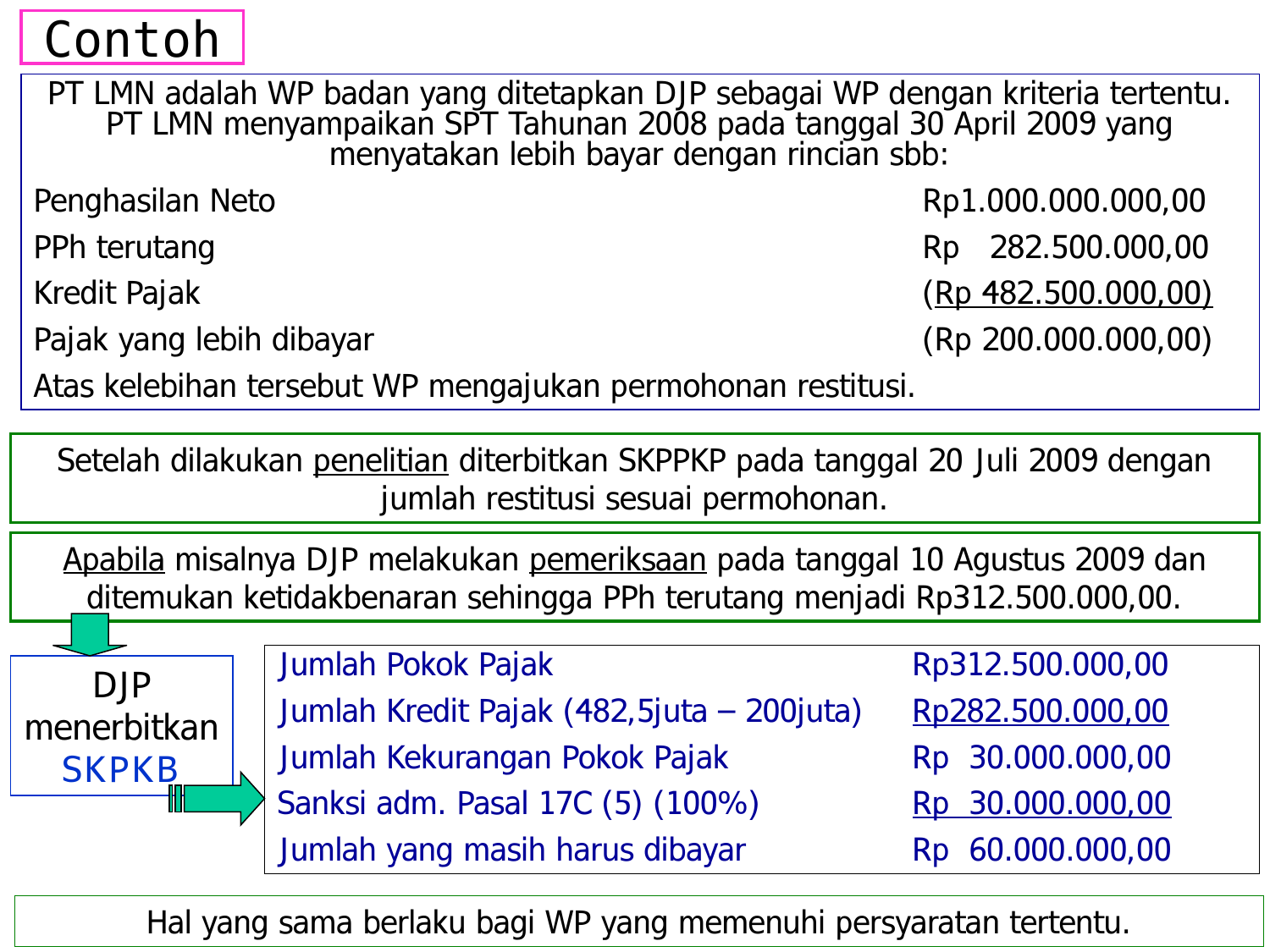

# Contoh
PT LMN adalah WP badan yang ditetapkan DJP sebagai WP dengan kriteria tertentu. PT LMN menyampaikan SPT Tahunan 2008 pada tanggal 30 April 2009 yang menyatakan lebih bayar dengan rincian sbb:
Penghasilan Neto						Rp1.000.000.000,00
PPh terutang						Rp   282.500.000,00
Kredit Pajak						(Rp 482.500.000,00)
Pajak yang lebih dibayar					(Rp 200.000.000,00)
Atas kelebihan tersebut WP mengajukan permohonan restitusi.
Setelah dilakukan penelitian diterbitkan SKPPKP pada tanggal 20 Juli 2009 dengan jumlah restitusi sesuai permohonan.
Apabila misalnya DJP melakukan pemeriksaan pada tanggal 10 Agustus 2009 dan ditemukan ketidakbenaran sehingga PPh terutang menjadi Rp312.500.000,00.

Jumlah Pokok Pajak			Rp312.500.000,00
Jumlah Kredit Pajak (482,5juta – 200juta)	Rp282.500.000,00
Jumlah Kekurangan Pokok Pajak		Rp  30.000.000,00
Sanksi adm. Pasal 17C (5) (100%)		Rp  30.000.000,00
Jumlah yang masih harus dibayar		Rp  60.000.000,00
DJP menerbitkan SKPKB

Hal yang sama berlaku bagi WP yang memenuhi persyaratan tertentu.